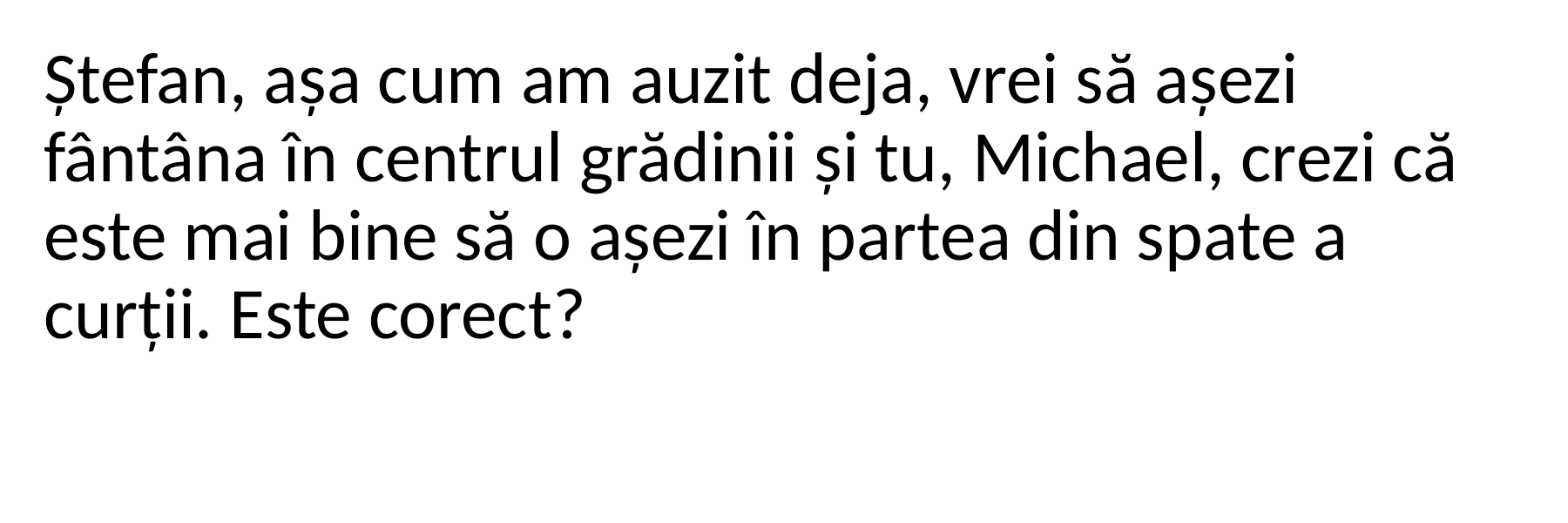

Ștefan, așa cum am auzit deja, vrei să așezi fântâna în centrul grădinii și tu, Michael, crezi că este mai bine să o așezi în partea din spate a curții. Este corect?